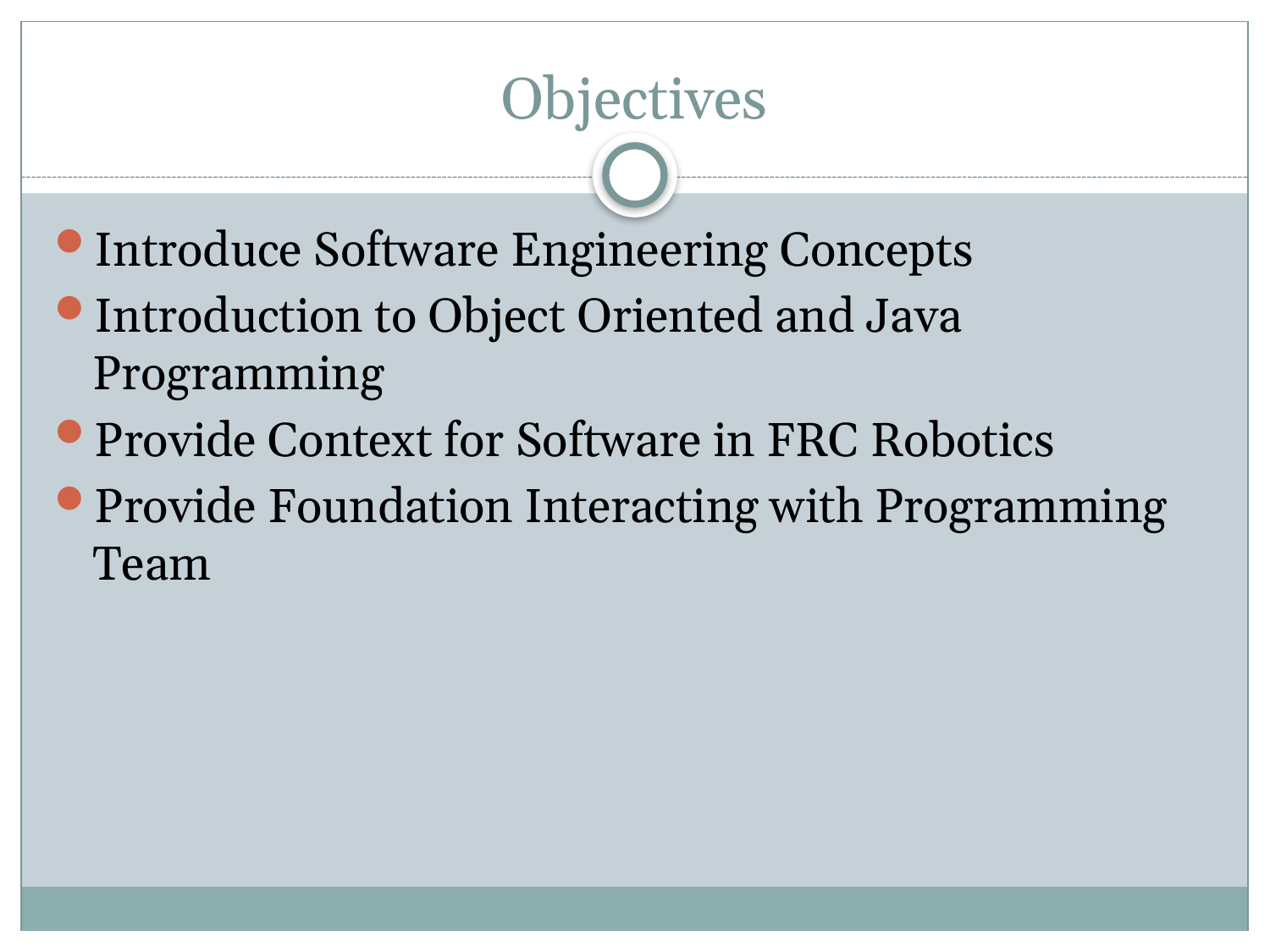

# Objectives
Introduce Software Engineering Concepts
Introduction to Object Oriented and Java Programming
Provide Context for Software in FRC Robotics
Provide Foundation Interacting with Programming Team